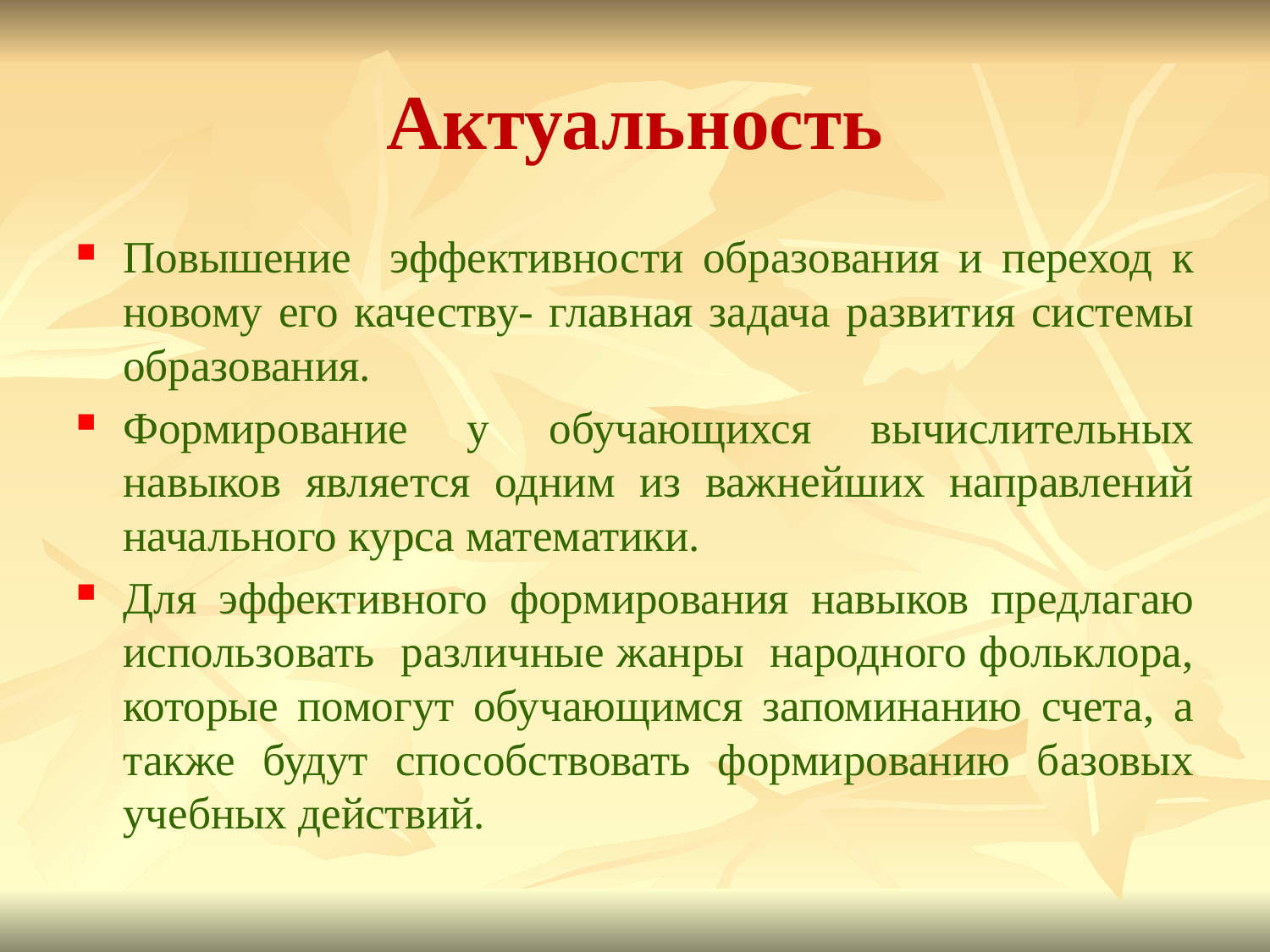

# Актуальность
Повышение  эффективности образования и переход к новому его качеству- главная задача развития системы образования.
Формирование у обучающихся вычислительных навыков является одним из важнейших направлений начального курса математики.
Для эффективного формирования навыков предлагаю использовать  различные жанры  народного фольклора, которые помогут обучающимся запоминанию счета, а также будут способствовать формированию базовых учебных действий.